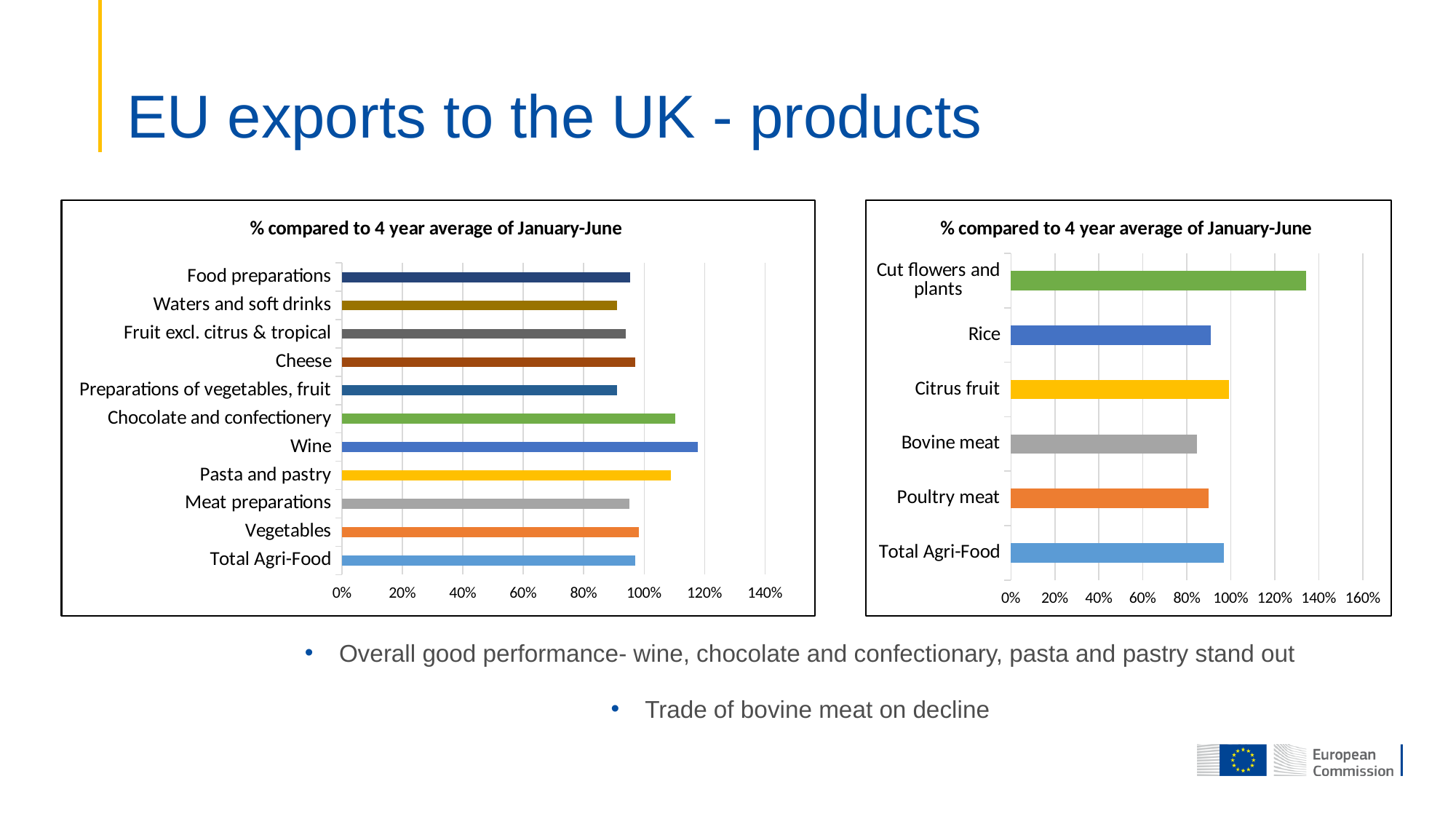

# EU exports to the UK - products

### Chart: % compared to 4 year average of January-June

| Category |  |
|---|---|
| Total Agri-Food | 0.9695695256342138 |
| Vegetables | 0.9830741866331592 |
| Meat preparations | 0.9514875500131318 |
| Pasta and pastry | 1.0874527555092681 |
| Wine | 1.1776889927124865 |
| Chocolate and confectionery | 1.1038278247513813 |
| Preparations of vegetables, fruit | 0.9099153997546332 |
| Cheese | 0.9713744599221591 |
| Fruit excl. citrus & tropical | 0.9389234729784298 |
| Waters and soft drinks | 0.9101075525809338 |
| Food preparations | 0.952584714078368 |

### Chart: % compared to 4 year average of January-June

| Category |  |
|---|---|
| Total Agri-Food | 0.9695695256342138 |
| Poultry meat | 0.9002891690470448 |
| Bovine meat | 0.8455256716090843 |
| Citrus fruit | 0.9923065369646085 |
| Rice | 0.9099269714590478 |
| Cut flowers and plants | 1.3415183295288553 |
Overall good performance- wine, chocolate and confectionary, pasta and pastry stand out
Trade of bovine meat on decline